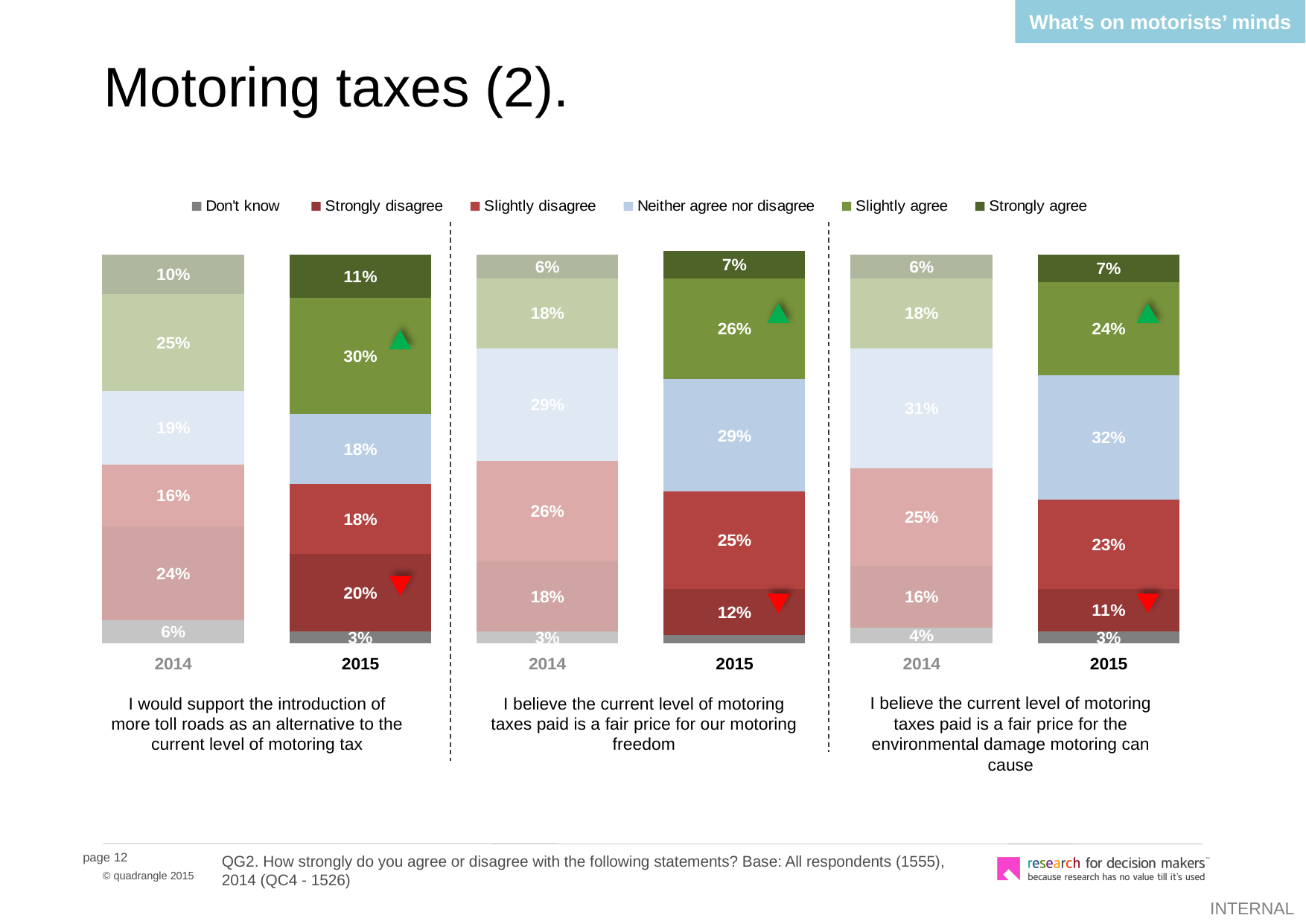

What’s on motorists’ minds
# Motoring taxes (2).

### Chart

| Category | Don't know  | Strongly disagree | Slightly disagree | Neither agree nor disagree | Slightly agree | Strongly agree |
|---|---|---|---|---|---|---|
| 2014 | 0.06000000000000003 | 0.2400000000000002 | 0.16 | 0.19 | 0.25 | 0.1 |
| 2015 | 0.030000000000000002 | 0.2 | 0.18000000000000024 | 0.18000000000000024 | 0.3000000000000003 | 0.11 |
| 2014 | 0.030000000000000002 | 0.18000000000000024 | 0.26 | 0.2900000000000003 | 0.18000000000000024 | 0.06000000000000003 |
| 2015 | 0.02000000000000001 | 0.12000000000000002 | 0.25 | 0.2900000000000003 | 0.26 | 0.07000000000000002 |
| 2014 | 0.04000000000000002 | 0.16 | 0.25 | 0.31000000000000166 | 0.18000000000000024 | 0.06000000000000003 |
| 2015 | 0.030000000000000002 | 0.11 | 0.23 | 0.3200000000000019 | 0.2400000000000002 | 0.07000000000000002 |

I would support the introduction of more toll roads as an alternative to the current level of motoring tax
I believe the current level of motoring taxes paid is a fair price for our motoring freedom
I believe the current level of motoring taxes paid is a fair price for the environmental damage motoring can cause
QG2. How strongly do you agree or disagree with the following statements? Base: All respondents (1555),  2014 (QC4 - 1526)